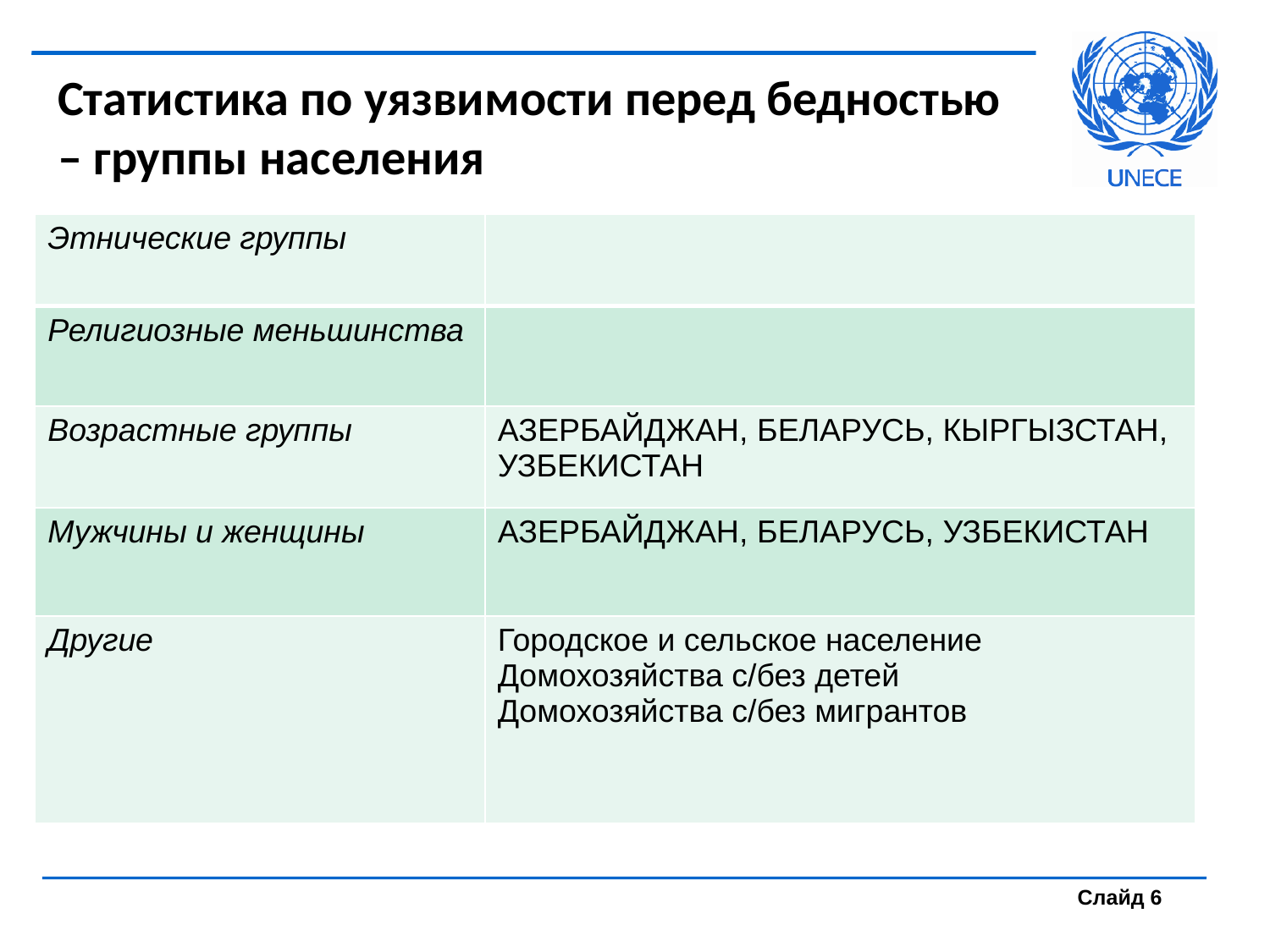

# Статистика по уязвимости перед бедностью – группы населения
| Этнические группы |  |
| --- | --- |
| Религиозные меньшинства |  |
| Возрастные группы | АЗЕРБАЙДЖАН, БЕЛАРУСЬ, КЫРГЫЗСТАН, УЗБЕКИСТАН |
| Мужчины и женщины | АЗЕРБАЙДЖАН, БЕЛАРУСЬ, УЗБЕКИСТАН |
| Другие | Городское и сельское население Домохозяйства с/без детей Домохозяйства с/без мигрантов |